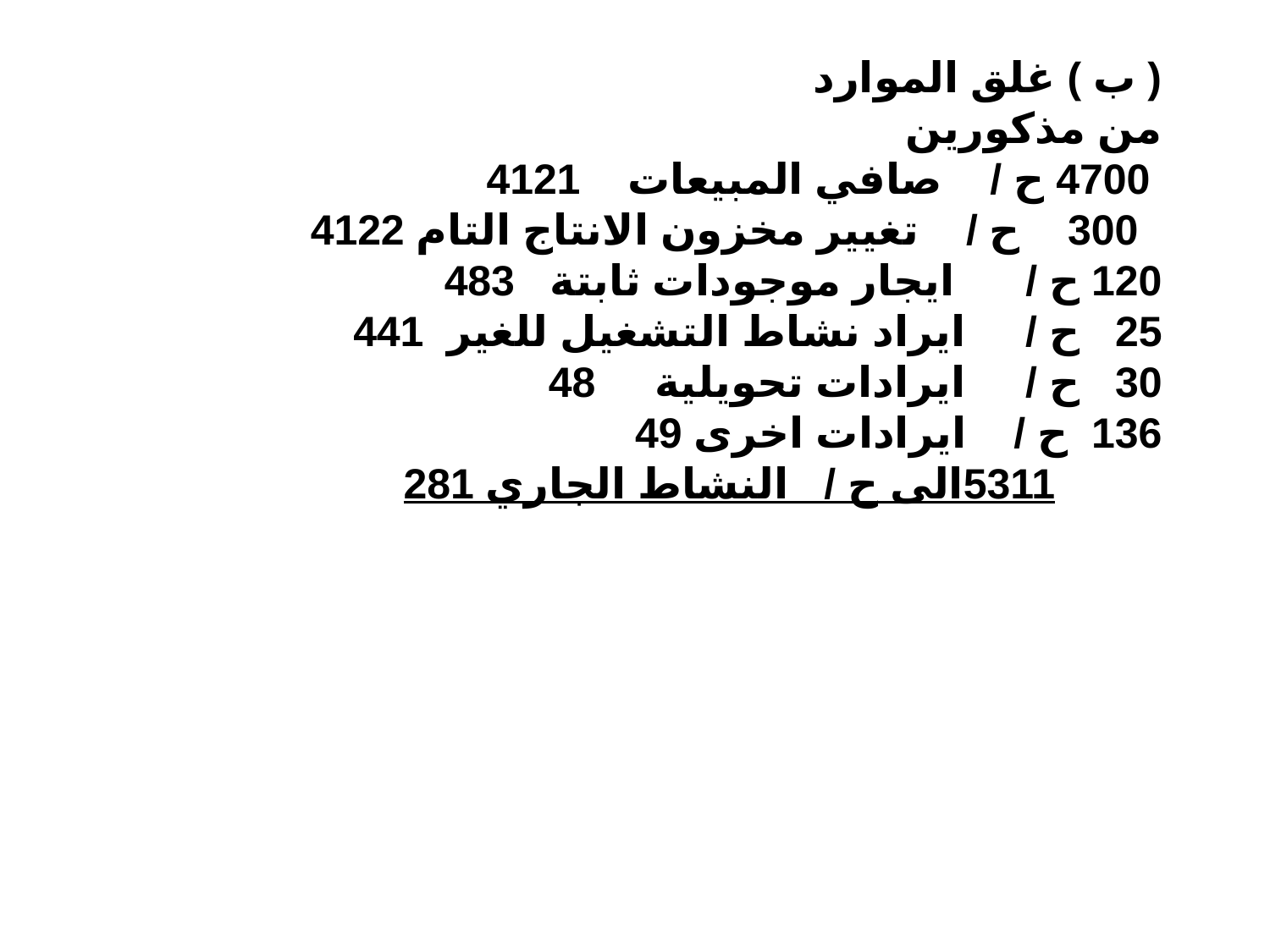

( ب ) غلق الموارد
من مذكورين
 4700 ح /    صافي المبيعات    4121
  300    ح /    تغيير مخزون الانتاج التام 4122
120 ح /      ايجار موجودات ثابتة   483
25   ح /     ايراد نشاط التشغيل للغير  441
30   ح /     ايرادات تحويلية     48
136  ح /    ايرادات اخرى 49
         5311الى ح /   النشاط الجاري 281